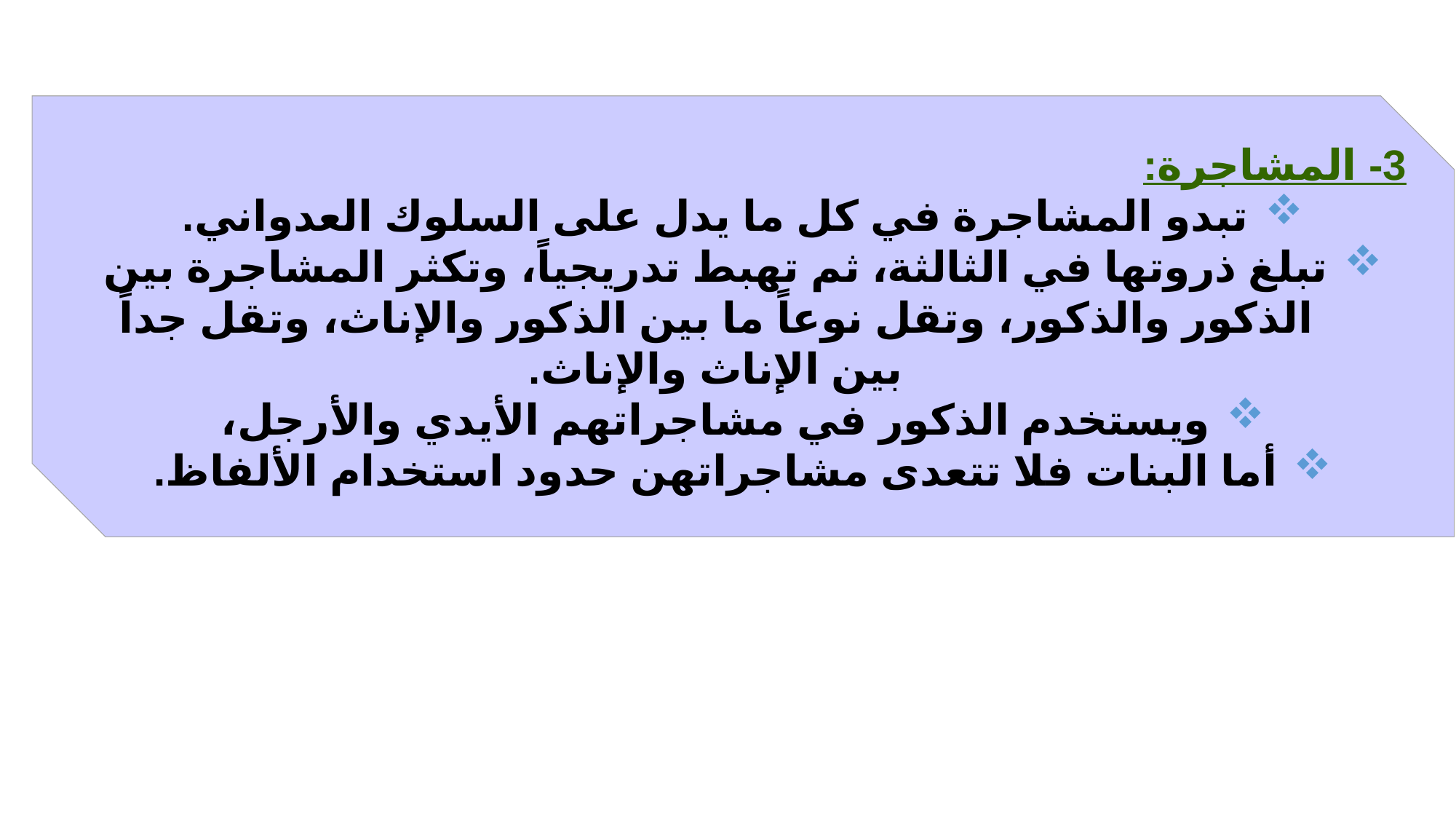

3- المشاجرة:
تبدو المشاجرة في كل ما يدل على السلوك العدواني.
تبلغ ذروتها في الثالثة، ثم تهبط تدريجياً، وتكثر المشاجرة بين الذكور والذكور، وتقل نوعاً ما بين الذكور والإناث، وتقل جداً بين الإناث والإناث.
ويستخدم الذكور في مشاجراتهم الأيدي والأرجل،
أما البنات فلا تتعدى مشاجراتهن حدود استخدام الألفاظ.